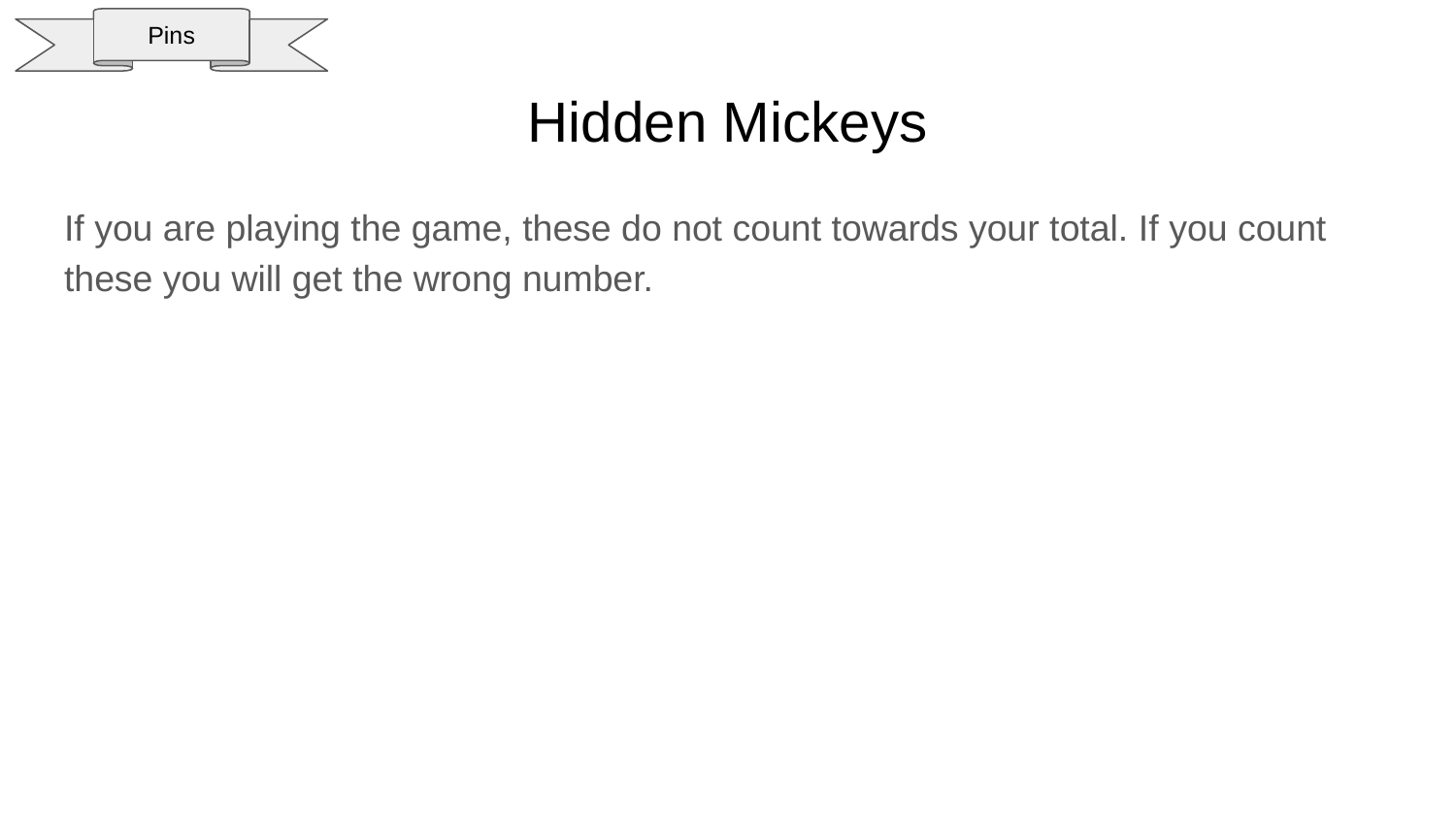

Pins
# Hidden Mickeys
If you are playing the game, these do not count towards your total. If you count these you will get the wrong number.